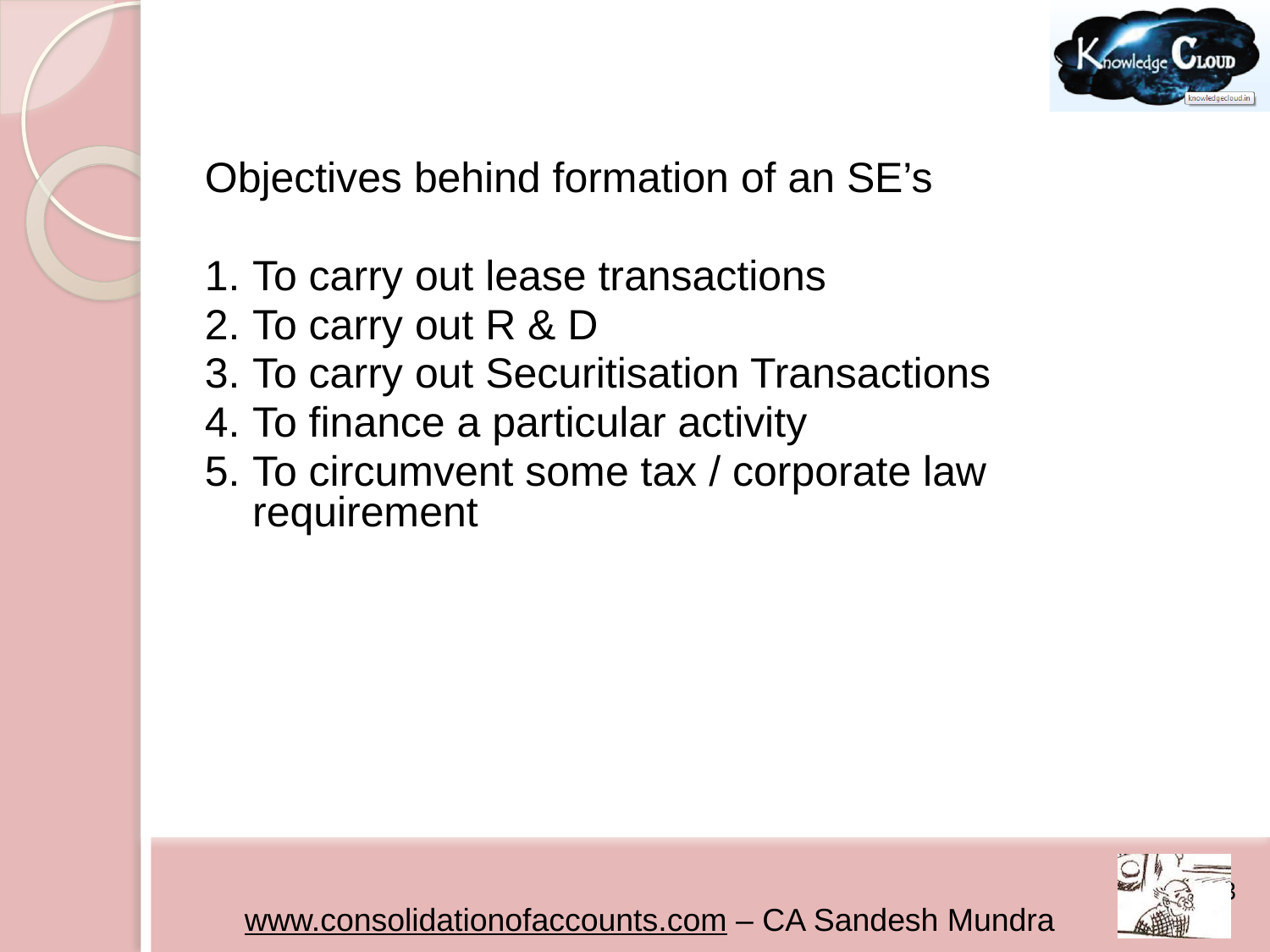

Objectives behind formation of an SE’s

To carry out lease transactions
To carry out R & D
To carry out Securitisation Transactions
To finance a particular activity
To circumvent some tax / corporate law requirement

43